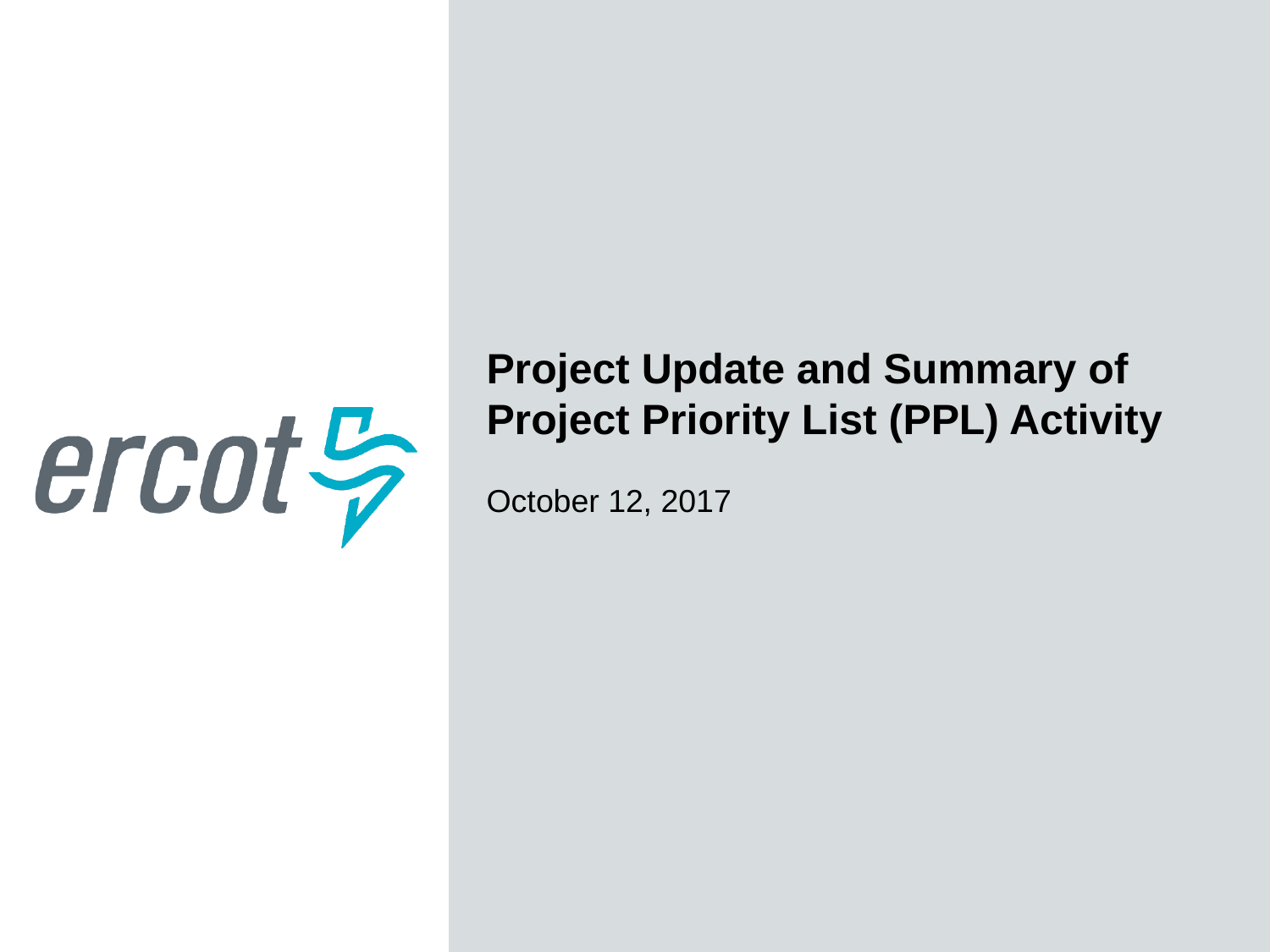

Project Update and Summary of
Project Priority List (PPL) Activity

October 12, 2017